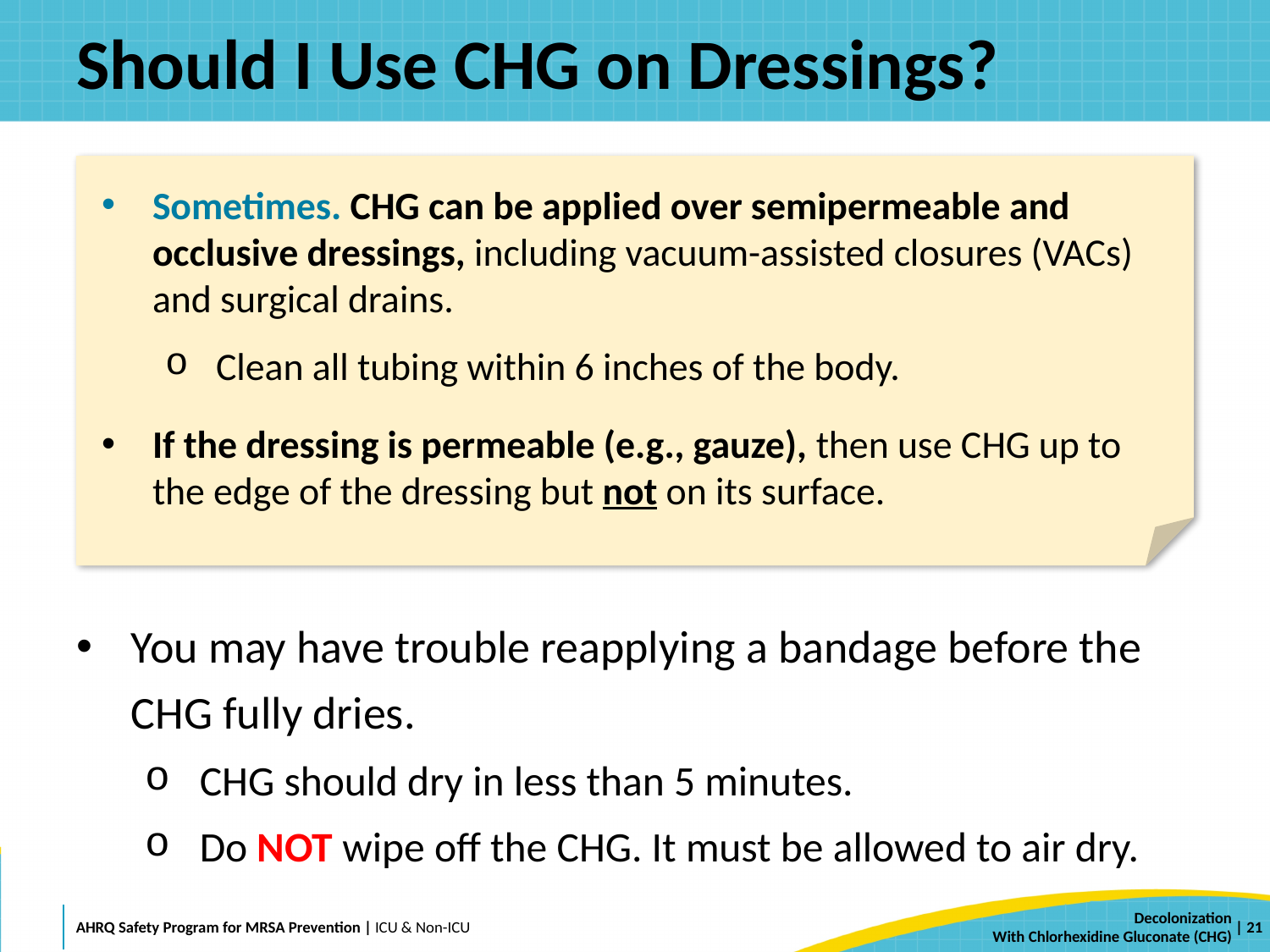

# Should I Use CHG on Dressings?

Sometimes. CHG can be applied over semipermeable and occlusive dressings, including vacuum-assisted closures (VACs) and surgical drains.
Clean all tubing within 6 inches of the body.
If the dressing is permeable (e.g., gauze), then use CHG up to the edge of the dressing but not on its surface.
You may have trouble reapplying a bandage before the CHG fully dries.
CHG should dry in less than 5 minutes.
Do NOT wipe off the CHG. It must be allowed to air dry.
 | 21